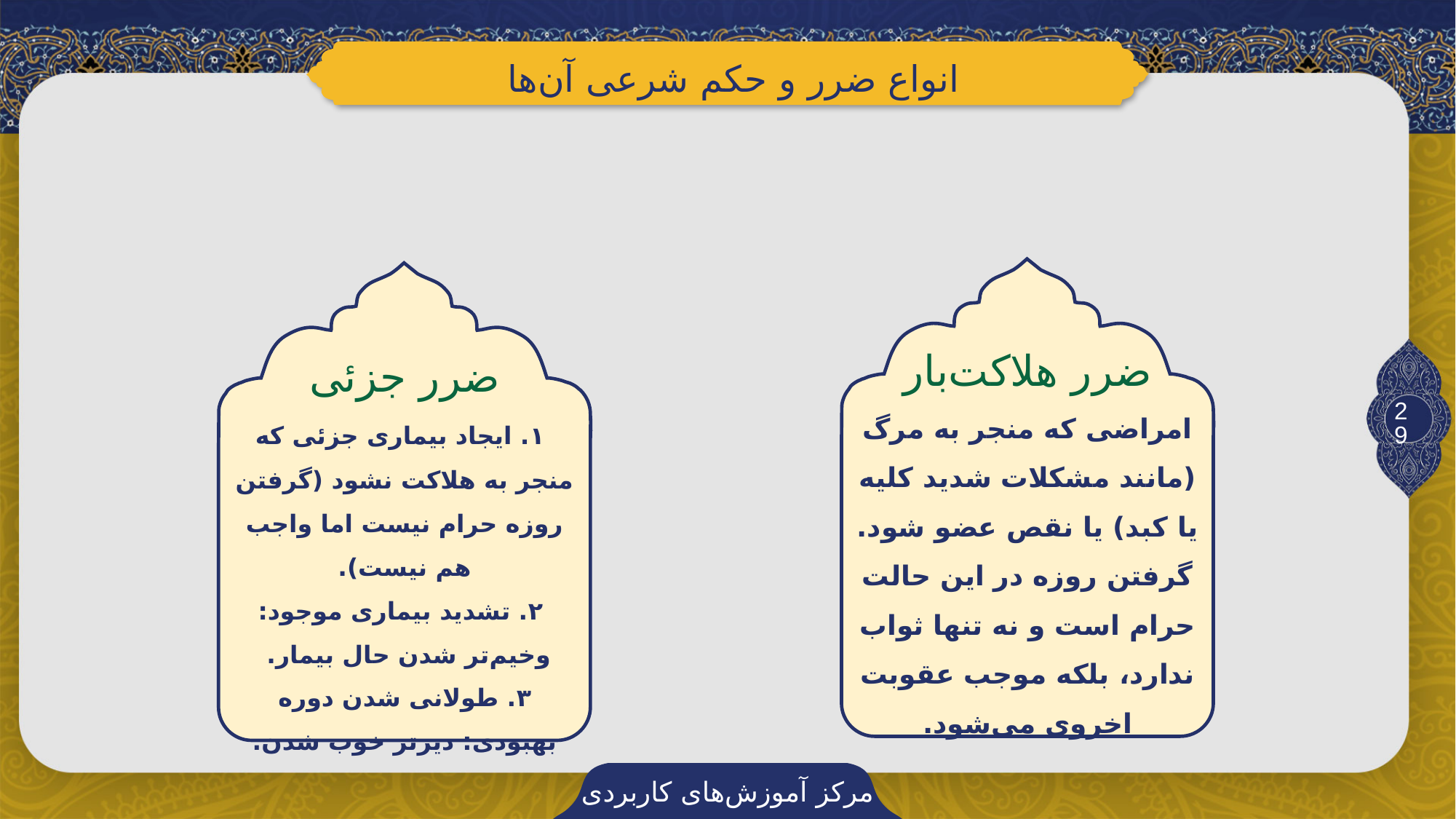

انواع ضرر و حکم شرعی آن‌ها

ضرر هلاکت‌بار
امراضی که منجر به مرگ (مانند مشکلات شدید کلیه یا کبد) یا نقص عضو شود. گرفتن روزه در این حالت حرام است و نه تنها ثواب ندارد، بلکه موجب عقوبت اخروی می‌شود.

ضرر جزئی
 ۱. ایجاد بیماری جزئی که منجر به هلاکت نشود (گرفتن روزه حرام نیست اما واجب هم نیست).
 ۲. تشدید بیماری موجود: وخیم‌تر شدن حال بیمار.
۳. طولانی شدن دوره بهبودی: دیرتر خوب شدن.
29
مرکز آموزش‌های کاربردی